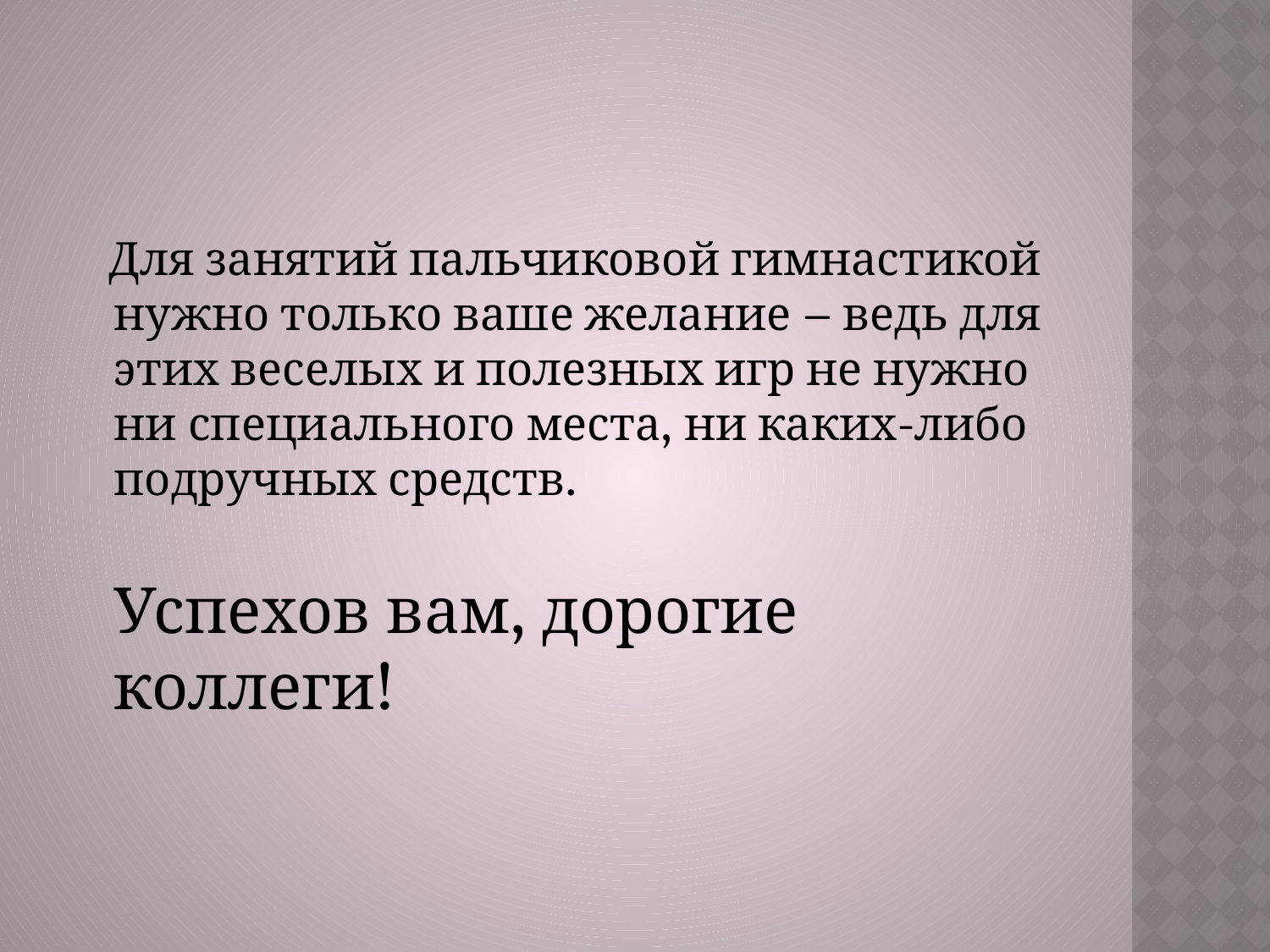

#
   Для занятий пальчиковой гимнастикой нужно только ваше желание – ведь для этих веселых и полезных игр не нужно ни специального места, ни каких-либо подручных средств.
                                                                               Успехов вам, дорогие коллеги!